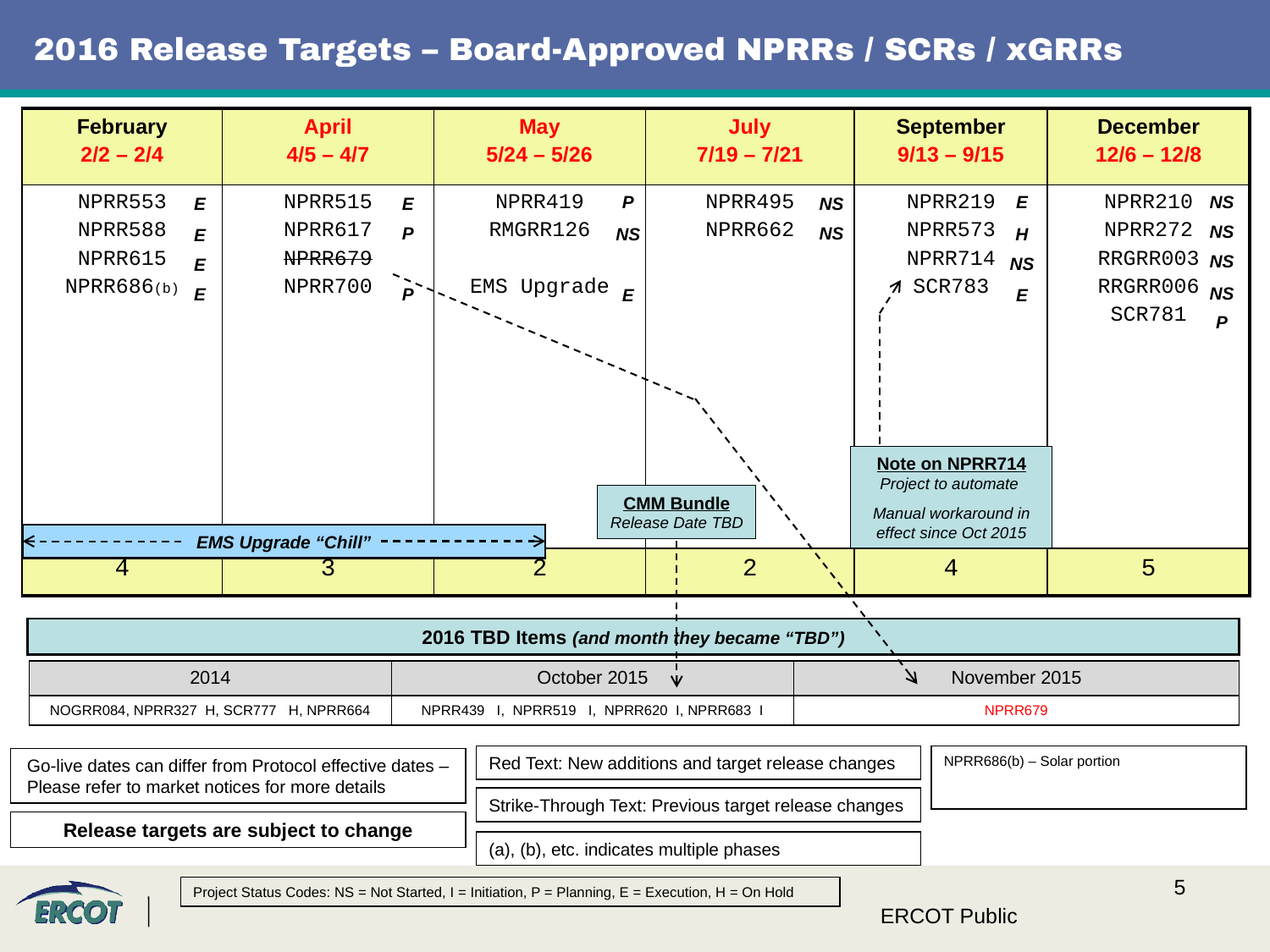

# 2016 Release Targets – Board-Approved NPRRs / SCRs / xGRRs
| February 2/2 – 2/4 | April 4/5 – 4/7 | May 5/24 – 5/26 | July 7/19 – 7/21 | September 9/13 – 9/15 | December 12/6 – 12/8 |
| --- | --- | --- | --- | --- | --- |
| NPRR553 NPRR588 NPRR615 NPRR686(b) | NPRR515 NPRR617 NPRR679 NPRR700 | NPRR419 RMGRR126 EMS Upgrade | NPRR495 NPRR662 | NPRR219 NPRR573 NPRR714 SCR783 | NPRR210 NPRR272 RRGRR003 RRGRR006 SCR781 |
| 4 | 3 | 2 | 2 | 4 | 5 |

E

H

NS

E

NS

NS

NS

NS

P
P

NS

E
E

E

E

E

E

P

P

NS

NS
Note on NPRR714
Project to automate

Manual workaround in effect since Oct 2015
CMM Bundle
Release Date TBD
EMS Upgrade “Chill”
2016 TBD Items (and month they became “TBD”)
| 2014 | October 2015 | November 2015 |
| --- | --- | --- |
| NOGRR084, NPRR327 H, SCR777 H, NPRR664 | NPRR439 I, NPRR519 I, NPRR620 I, NPRR683 I | NPRR679 |
NPRR686(b) – Solar portion

Red Text: New additions and target release changes
Go-live dates can differ from Protocol effective dates – Please refer to market notices for more details
Strike-Through Text: Previous target release changes
Release targets are subject to change
(a), (b), etc. indicates multiple phases
Project Status Codes: NS = Not Started, I = Initiation, P = Planning, E = Execution, H = On Hold
ERCOT Public